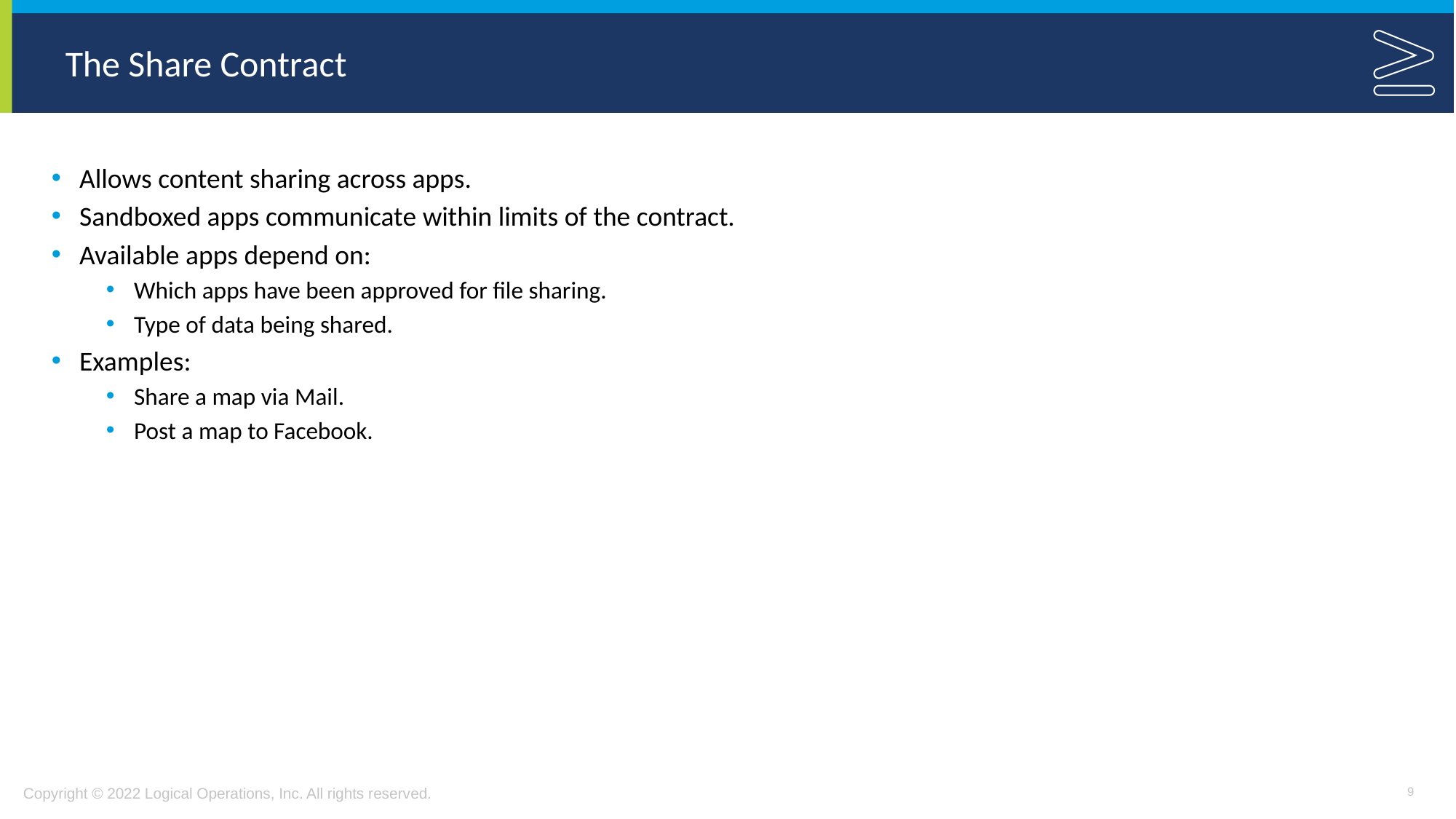

# The Share Contract
Allows content sharing across apps.
Sandboxed apps communicate within limits of the contract.
Available apps depend on:
Which apps have been approved for file sharing.
Type of data being shared.
Examples:
Share a map via Mail.
Post a map to Facebook.
9